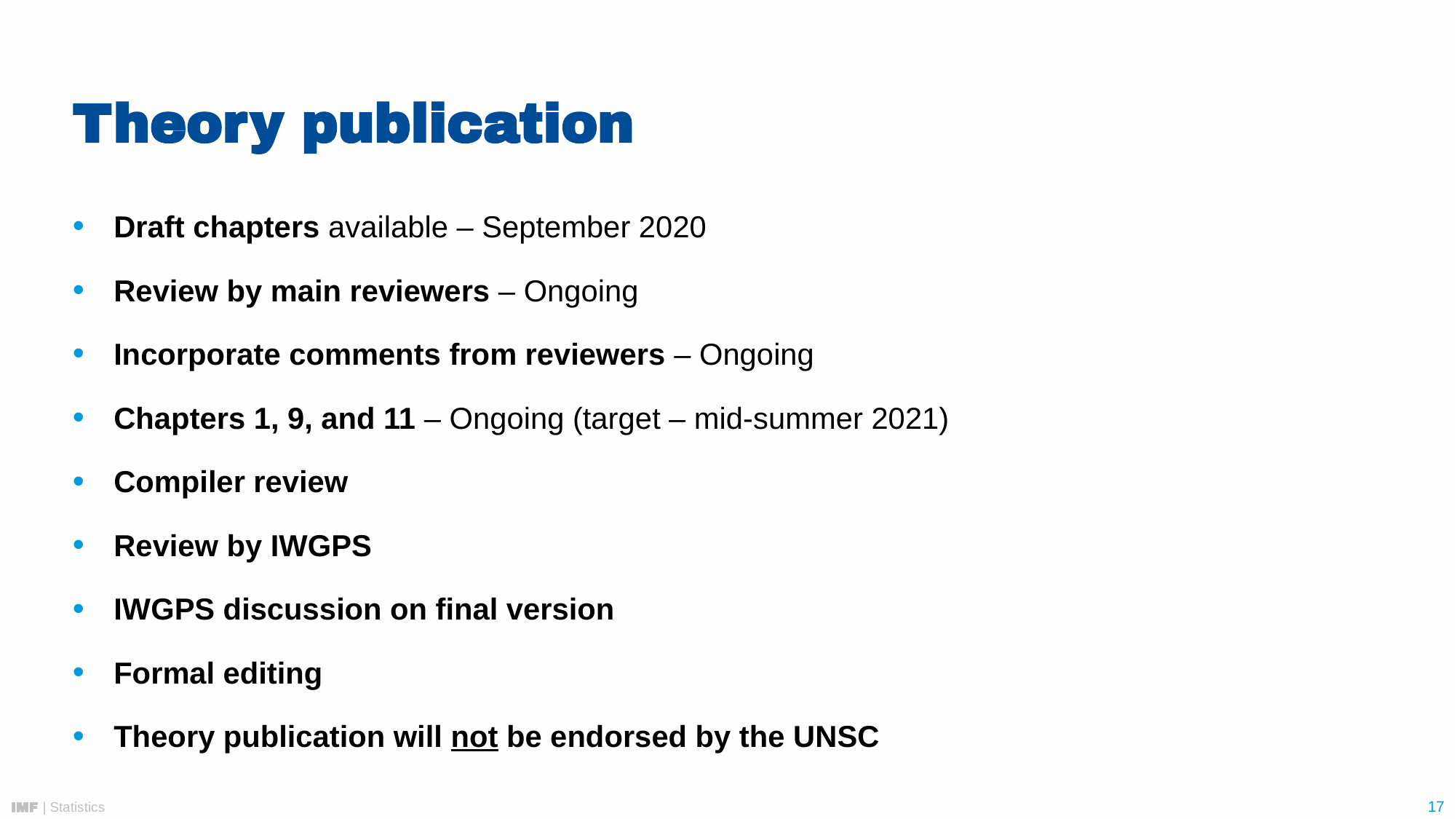

# Theory publication
Draft chapters available – September 2020
Review by main reviewers – Ongoing
Incorporate comments from reviewers – Ongoing
Chapters 1, 9, and 11 – Ongoing (target – mid-summer 2021)
Compiler review
Review by IWGPS
IWGPS discussion on final version
Formal editing
Theory publication will not be endorsed by the UNSC